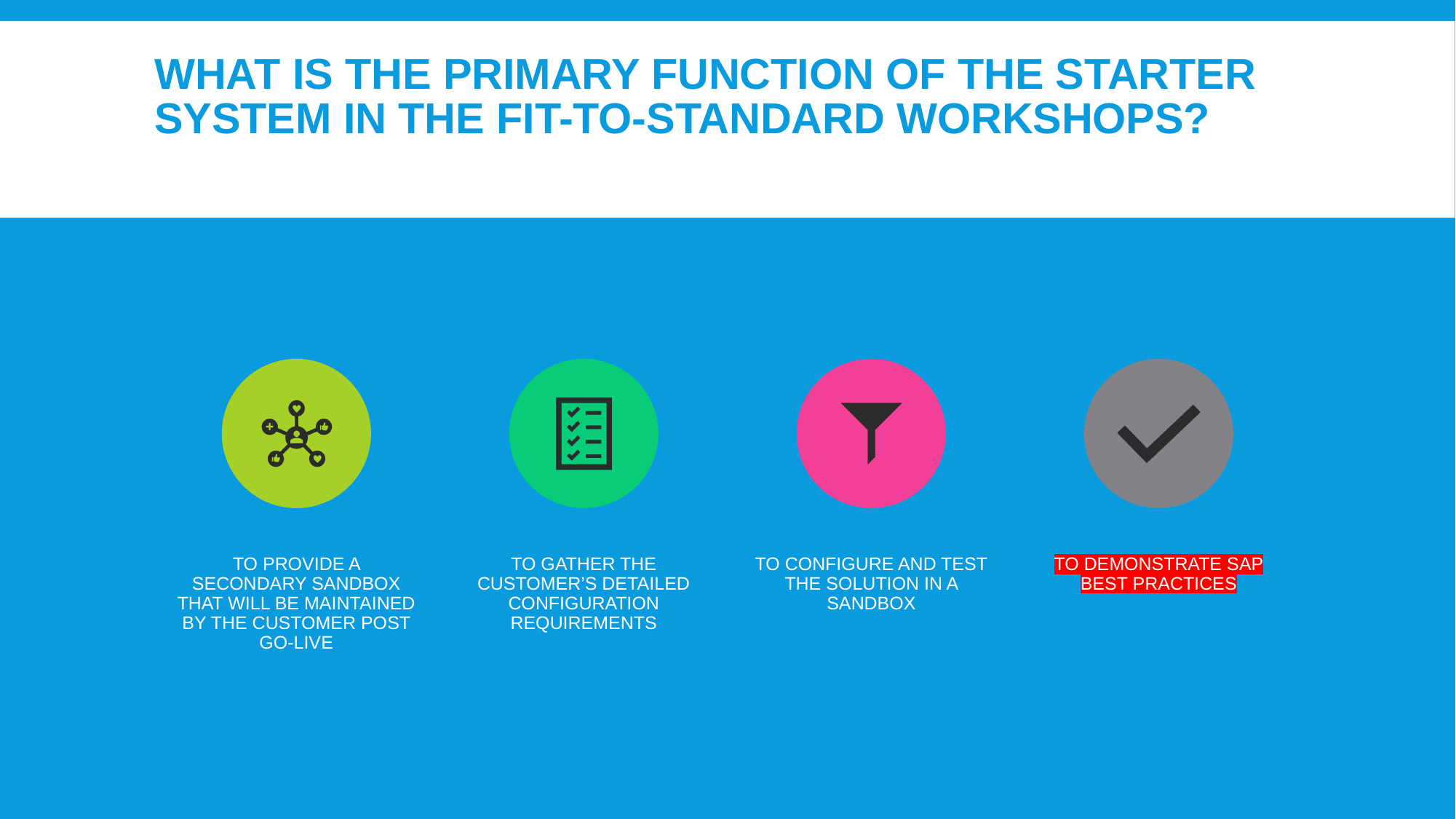

# What is the primary function of the Starter System in the Fit-to-Standard workshops?
To provide a secondary sandbox that will be maintained by the customer post go-live
To gather the customer’s detailed configuration requirements
To configure and test the solution in a sandbox
To demonstrate SAP Best Practices